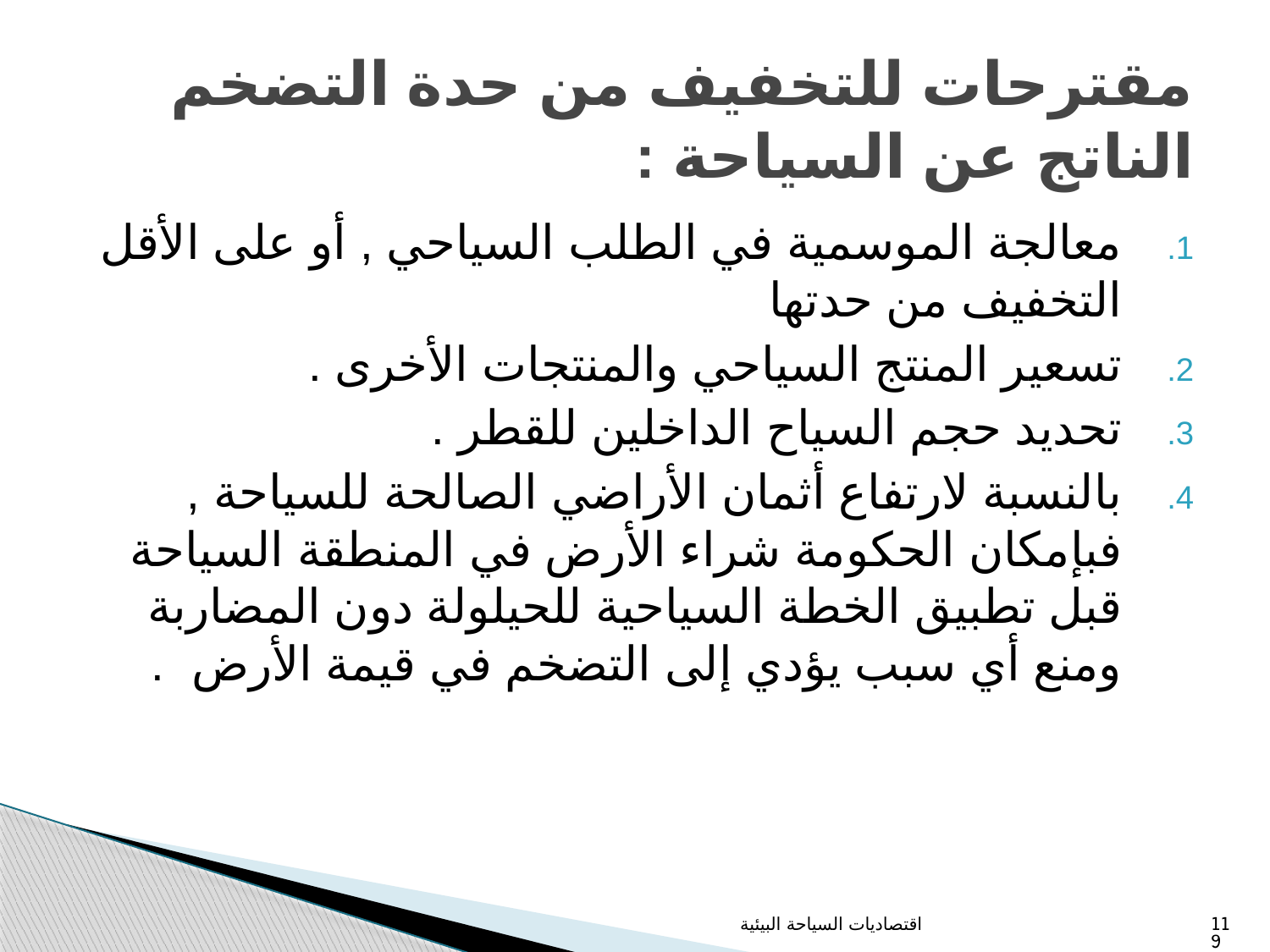

# مقترحات للتخفيف من حدة التضخم الناتج عن السياحة :
معالجة الموسمية في الطلب السياحي , أو على الأقل التخفيف من حدتها
تسعير المنتج السياحي والمنتجات الأخرى .
تحديد حجم السياح الداخلين للقطر .
بالنسبة لارتفاع أثمان الأراضي الصالحة للسياحة , فبإمكان الحكومة شراء الأرض في المنطقة السياحة قبل تطبيق الخطة السياحية للحيلولة دون المضاربة ومنع أي سبب يؤدي إلى التضخم في قيمة الأرض  .
اقتصاديات السياحة البيئية
119